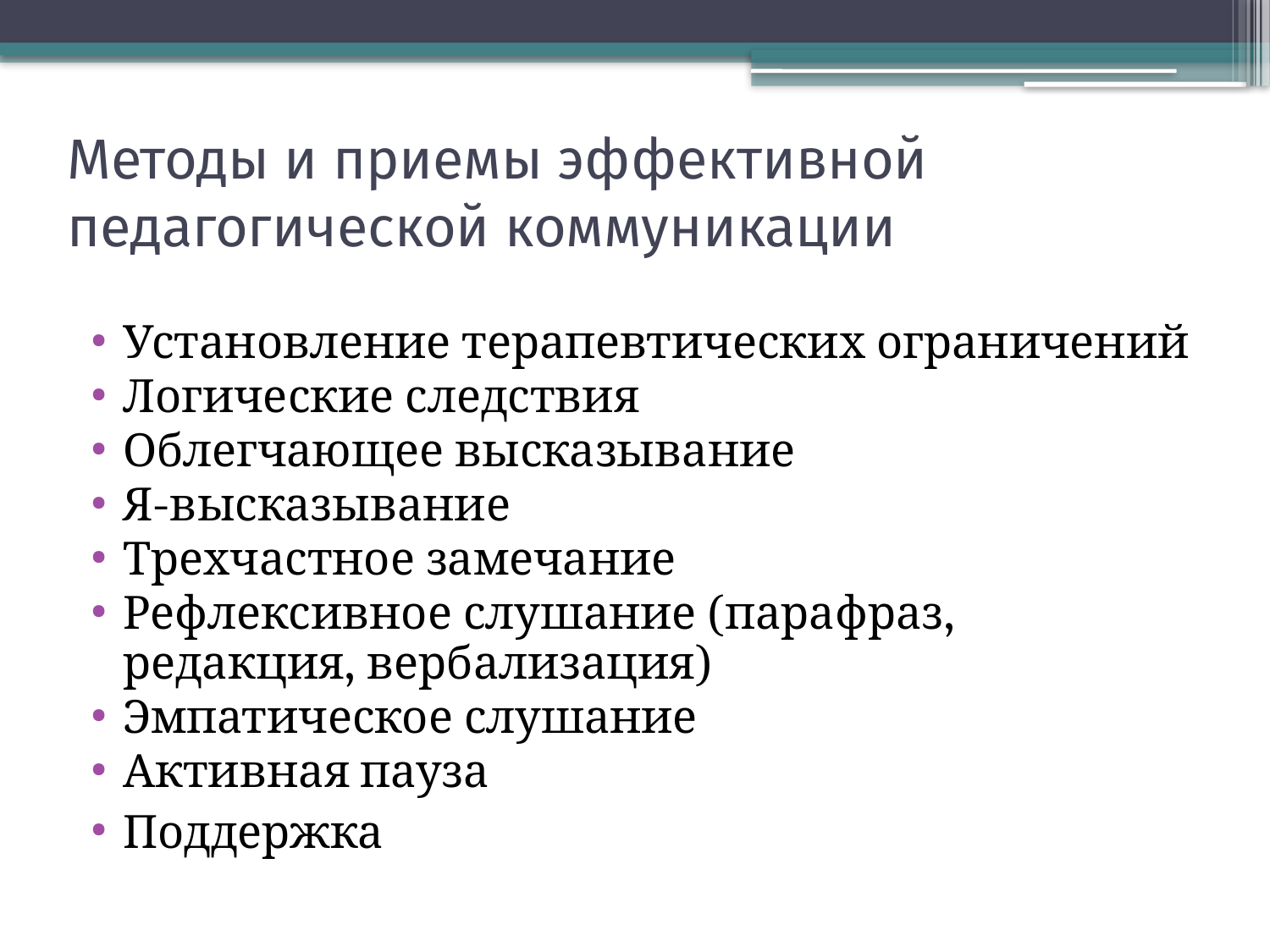

# Методы и приемы эффективной педагогической коммуникации
Установление терапевтических ограничений
Логические следствия
Облегчающее высказывание
Я-высказывание
Трехчастное замечание
Рефлексивное слушание (парафраз, редакция, вербализация)
Эмпатическое слушание
Активная пауза
Поддержка